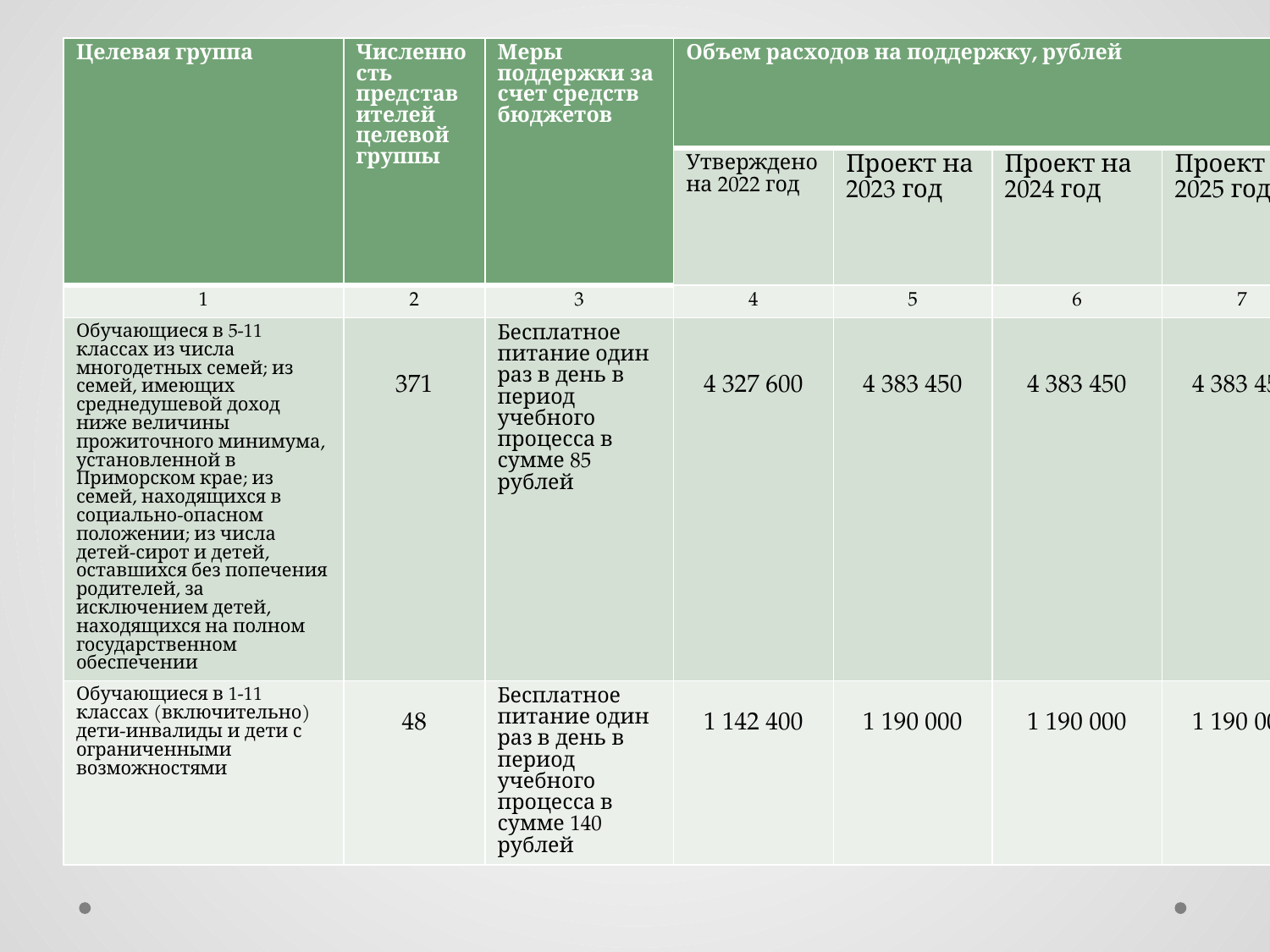

| Целевая группа | Численность представителей целевой группы | Меры поддержки за счет средств бюджетов | Объем расходов на поддержку, рублей |  |  |  |
| --- | --- | --- | --- | --- | --- | --- |
|  |  |  | Утверждено на 2022 год | Проект на 2023 год | Проект на 2024 год | Проект на 2025 год |
| 1 | 2 | 3 | 4 | 5 | 6 | 7 |
| Обучающиеся в 5-11 классах из числа многодетных семей; из семей, имеющих среднедушевой доход ниже величины прожиточного минимума, установленной в Приморском крае; из семей, находящихся в социально-опасном положении; из числа детей-сирот и детей, оставшихся без попечения родителей, за исключением детей, находящихся на полном государственном обеспечении | 371 | Бесплатное питание один раз в день в период учебного процесса в сумме 85 рублей | 4 327 600 | 4 383 450 | 4 383 450 | 4 383 450 |
| Обучающиеся в 1-11 классах (включительно) дети-инвалиды и дети с ограниченными возможностями | 48 | Бесплатное питание один раз в день в период учебного процесса в сумме 140 рублей | 1 142 400 | 1 190 000 | 1 190 000 | 1 190 000 |